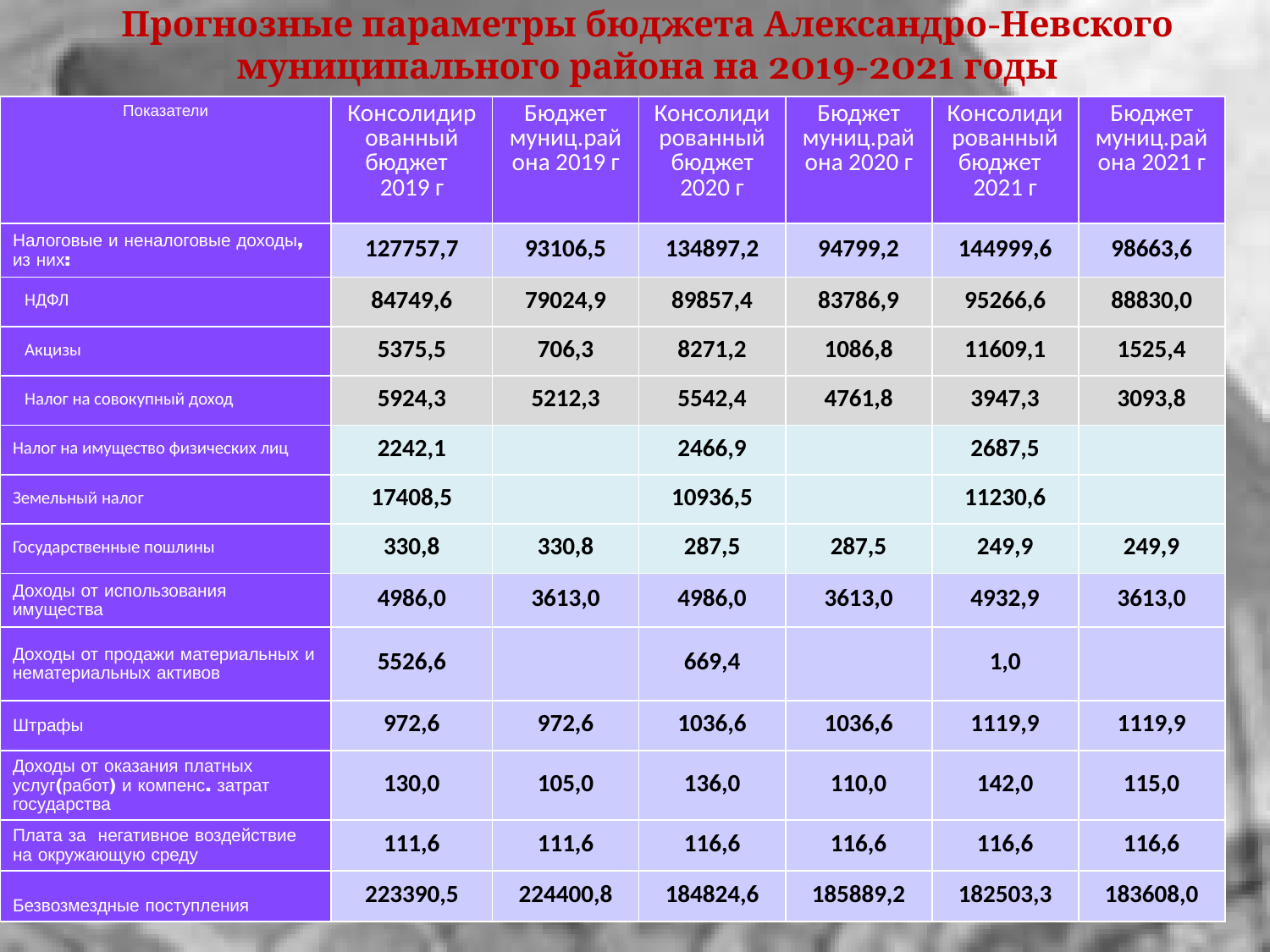

# Прогнозные параметры бюджета Александро-Невского муниципального района на 2019-2021 годы
| Показатели | Консолидированный бюджет 2019 г | Бюджет муниц.района 2019 г | Консолидированный бюджет 2020 г | Бюджет муниц.района 2020 г | Консолидированный бюджет 2021 г | Бюджет муниц.района 2021 г |
| --- | --- | --- | --- | --- | --- | --- |
| Налоговые и неналоговые доходы, из них: | 127757,7 | 93106,5 | 134897,2 | 94799,2 | 144999,6 | 98663,6 |
| НДФЛ | 84749,6 | 79024,9 | 89857,4 | 83786,9 | 95266,6 | 88830,0 |
| Акцизы | 5375,5 | 706,3 | 8271,2 | 1086,8 | 11609,1 | 1525,4 |
| Налог на совокупный доход | 5924,3 | 5212,3 | 5542,4 | 4761,8 | 3947,3 | 3093,8 |
| Налог на имущество физических лиц | 2242,1 |  | 2466,9 |  | 2687,5 |  |
| Земельный налог | 17408,5 |  | 10936,5 |  | 11230,6 |  |
| Государственные пошлины | 330,8 | 330,8 | 287,5 | 287,5 | 249,9 | 249,9 |
| Доходы от использования имущества | 4986,0 | 3613,0 | 4986,0 | 3613,0 | 4932,9 | 3613,0 |
| Доходы от продажи материальных и нематериальных активов | 5526,6 |  | 669,4 |  | 1,0 |  |
| Штрафы | 972,6 | 972,6 | 1036,6 | 1036,6 | 1119,9 | 1119,9 |
| Доходы от оказания платных услуг(работ) и компенс. затрат государства | 130,0 | 105,0 | 136,0 | 110,0 | 142,0 | 115,0 |
| Плата за негативное воздействие на окружающую среду | 111,6 | 111,6 | 116,6 | 116,6 | 116,6 | 116,6 |
| Безвозмездные поступления | 223390,5 | 224400,8 | 184824,6 | 185889,2 | 182503,3 | 183608,0 |